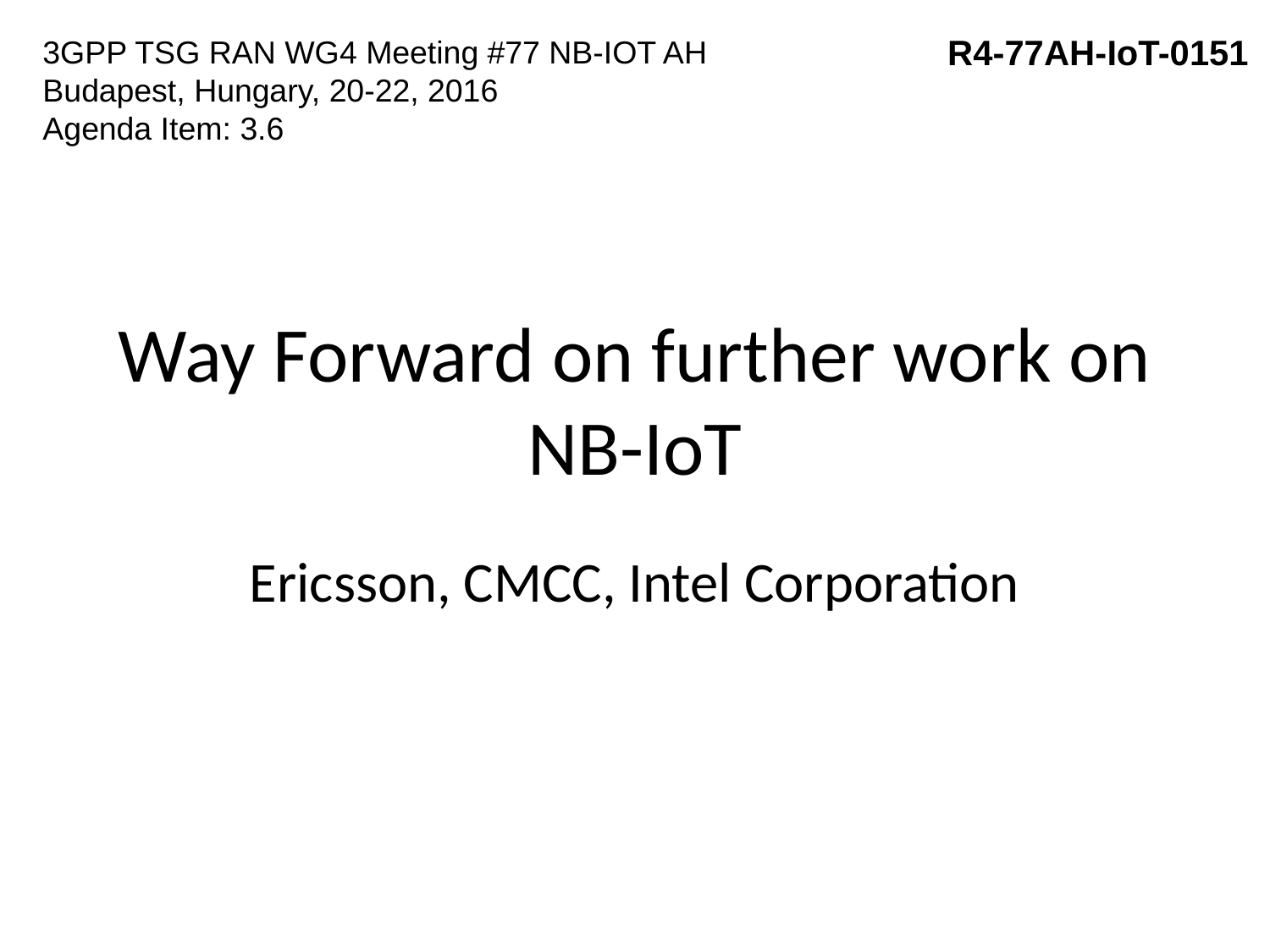

R4-77AH-IoT-0151
3GPP TSG RAN WG4 Meeting #77 NB-IOT AH
Budapest, Hungary, 20-22, 2016
Agenda Item: 3.6

# Way Forward on further work on NB-IoT
Ericsson, CMCC, Intel Corporation